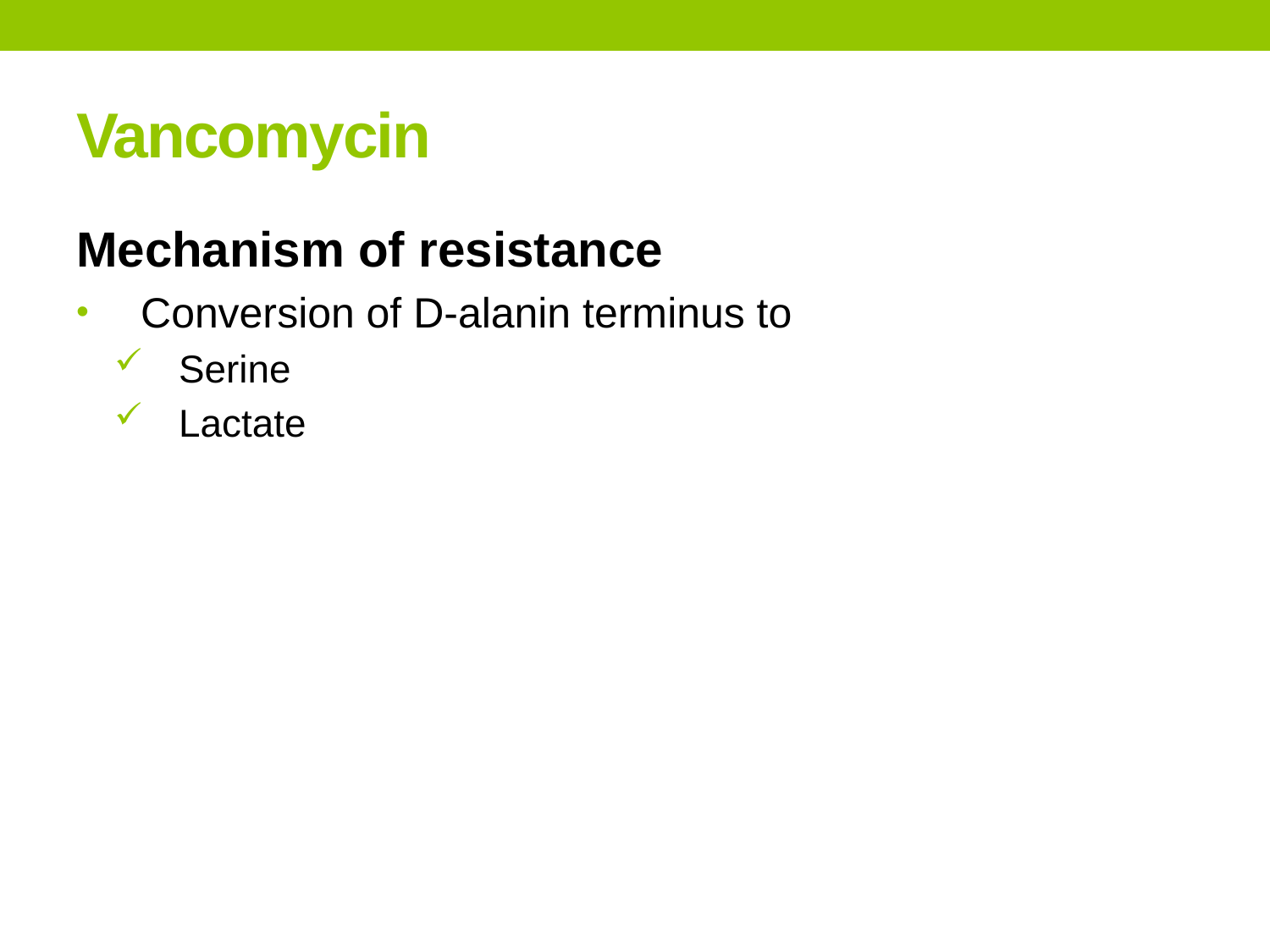

# Vancomycin
Mechanism of resistance
Conversion of D-alanin terminus to
Serine
Lactate